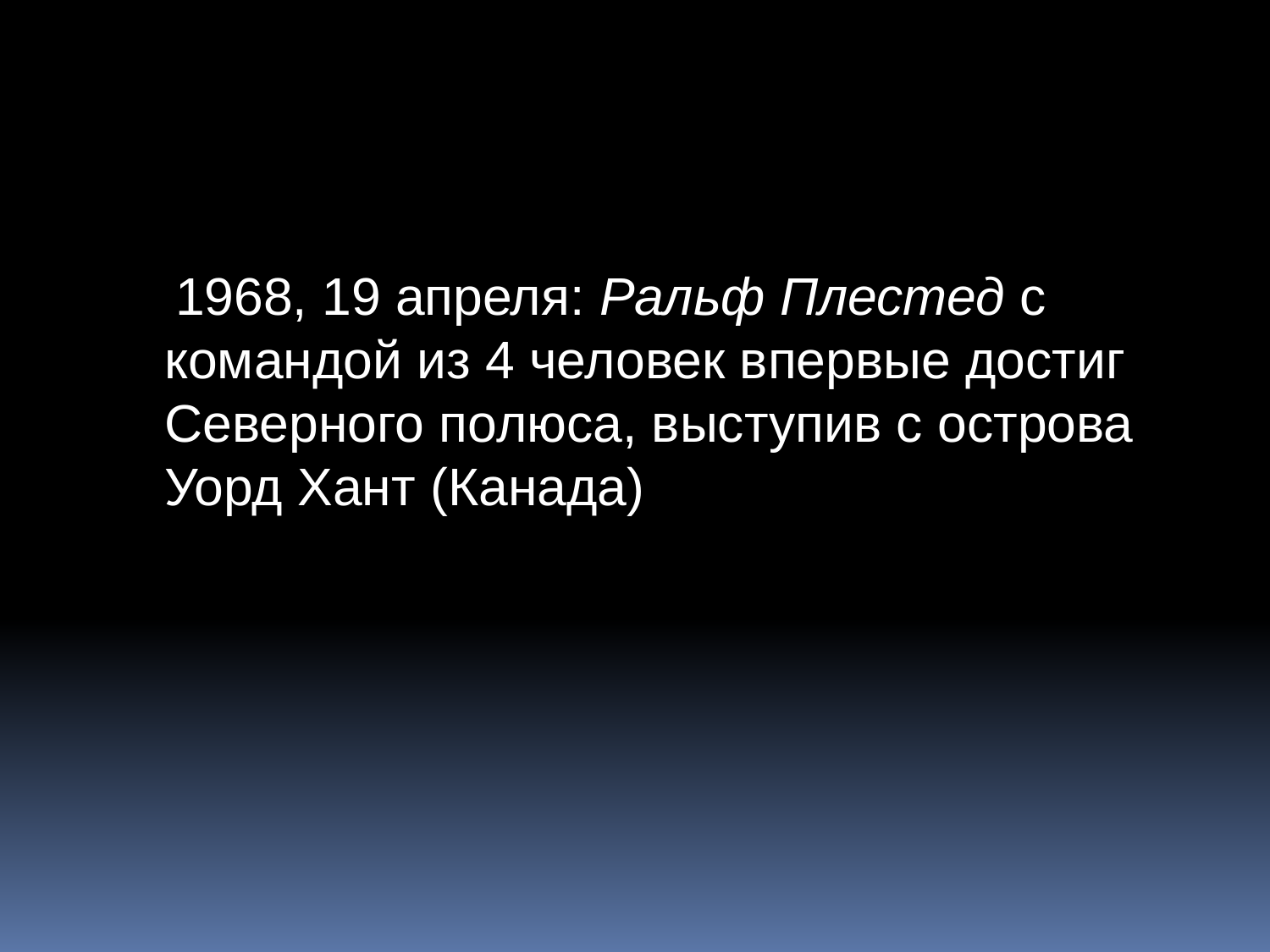

1968, 19 апреля: Ральф Плестед с командой из 4 человек впервые достиг Северного полюса, выступив с острова Уорд Хант (Канада)